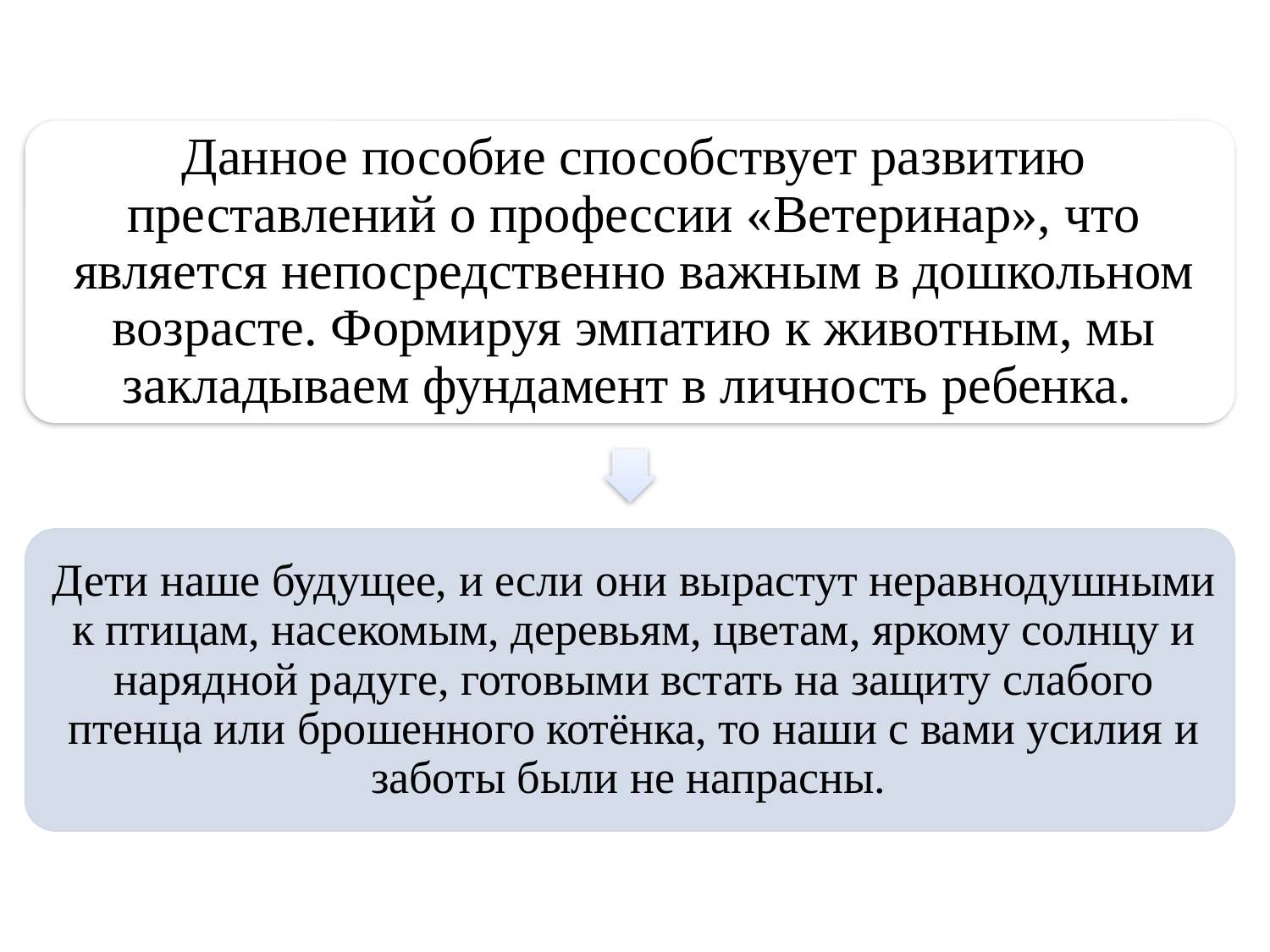

Данное пособие способствует развитию преставлений о профессии «Ветеринар», что является непосредственно важным в дошкольном возрасте. Формируя эмпатию к животным, мы закладываем фундамент в личность ребенка.
Дети наше будущее, и если они вырастут неравнодушными к птицам, насекомым, деревьям, цветам, яркому солнцу и нарядной радуге, готовыми встать на защиту слабого птенца или брошенного котёнка, то наши с вами усилия и заботы были не напрасны.